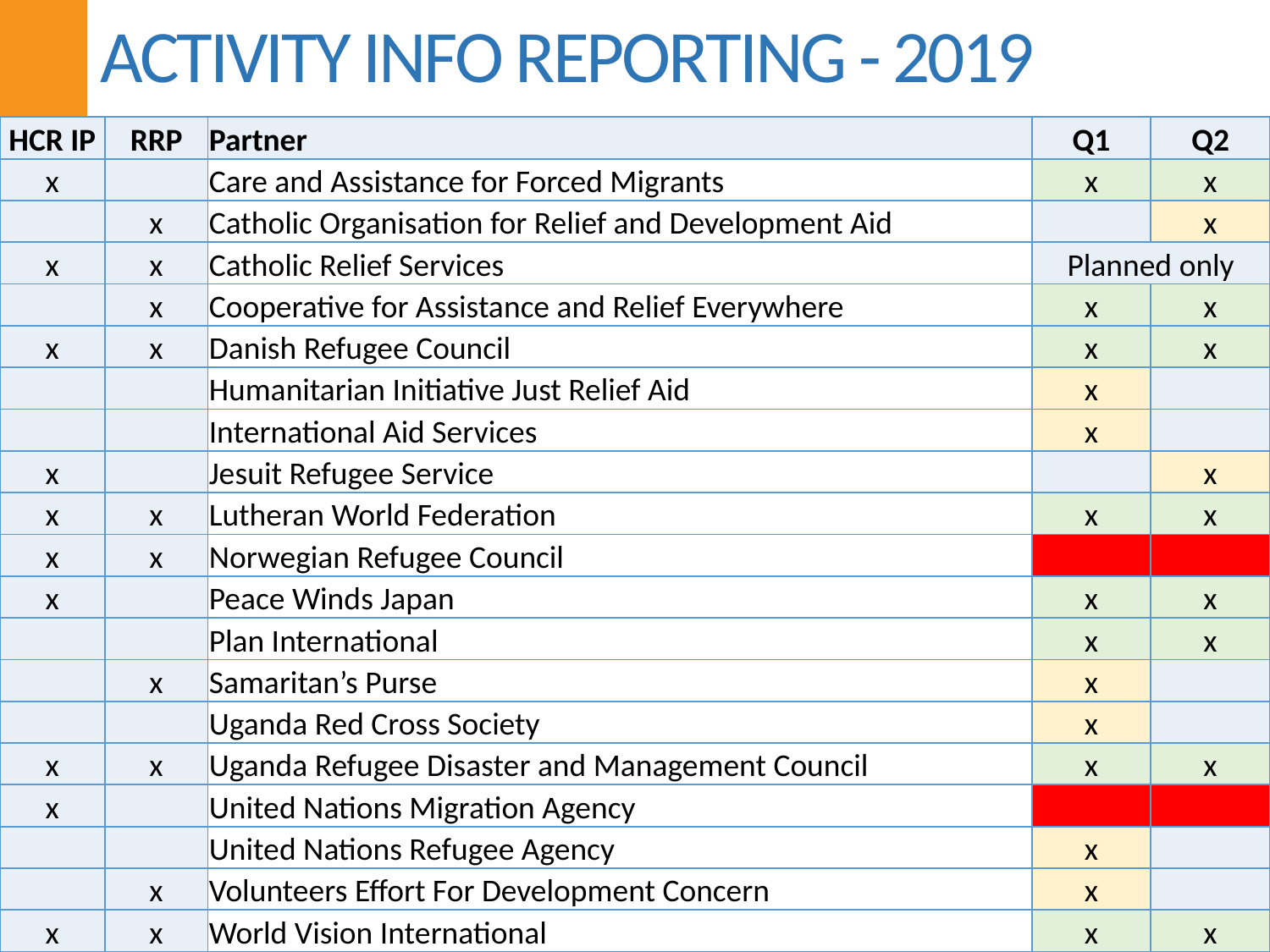

ACTIVITY INFO REPORTING - 2019
| HCR IP | RRP | Partner | Q1 | Q2 |
| --- | --- | --- | --- | --- |
| x |  | Care and Assistance for Forced Migrants | x | x |
|  | x | Catholic Organisation for Relief and Development Aid |  | x |
| x | x | Catholic Relief Services | Planned only |  |
|  | x | Cooperative for Assistance and Relief Everywhere | x | x |
| x | x | Danish Refugee Council | x | x |
|  |  | Humanitarian Initiative Just Relief Aid | x |  |
|  |  | International Aid Services | x |  |
| x |  | Jesuit Refugee Service |  | x |
| x | x | Lutheran World Federation | x | x |
| x | x | Norwegian Refugee Council |  |  |
| x |  | Peace Winds Japan | x | x |
|  |  | Plan International | x | x |
|  | x | Samaritan’s Purse | x |  |
|  |  | Uganda Red Cross Society | x |  |
| x | x | Uganda Refugee Disaster and Management Council | x | x |
| x |  | United Nations Migration Agency |  |  |
|  |  | United Nations Refugee Agency | x |  |
|  | x | Volunteers Effort For Development Concern | x |  |
| x | x | World Vision International | x | x |